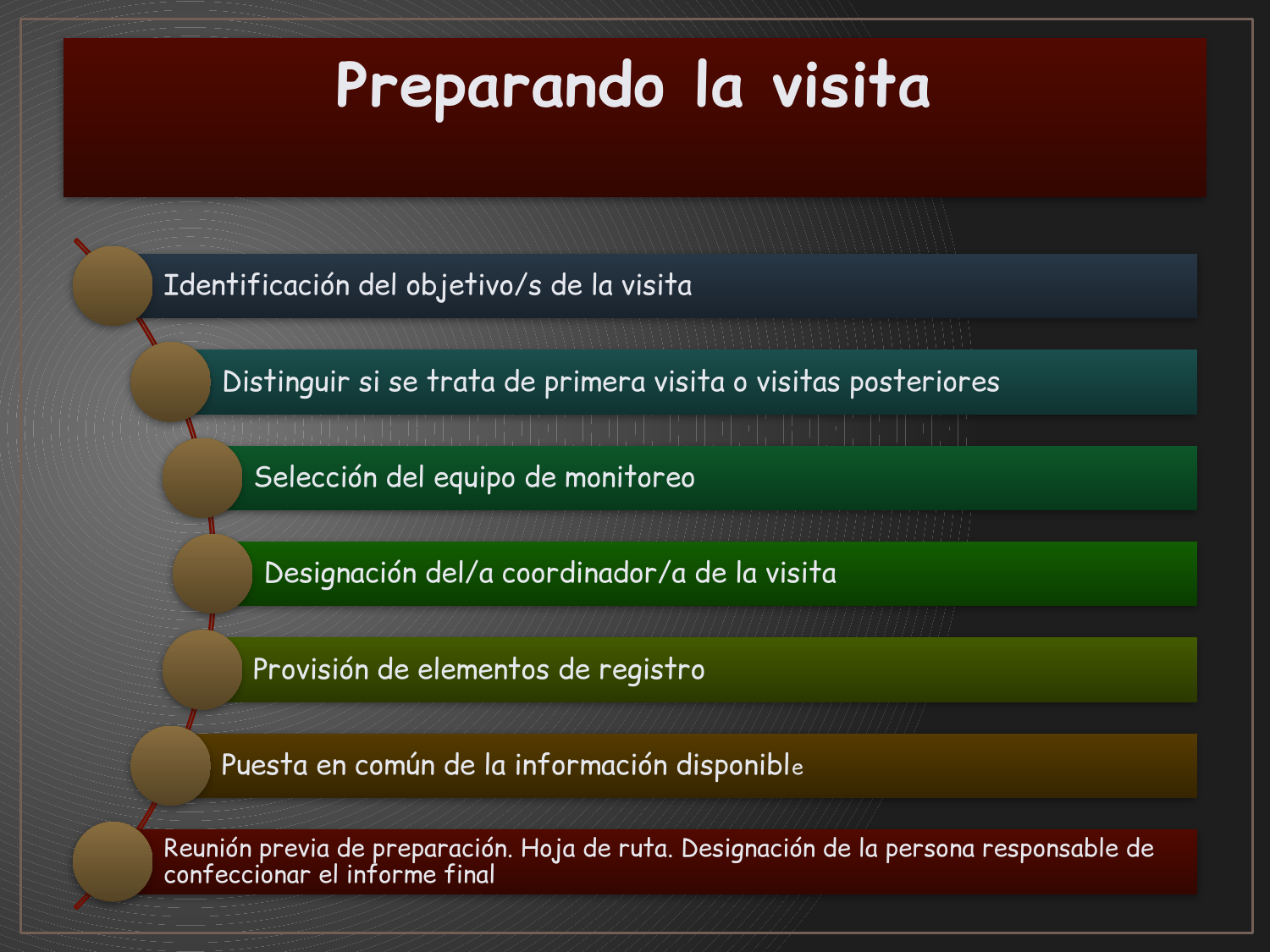

# Preparando la visita
Identificación del objetivo/s de la visita
Distinguir si se trata de primera visita o visitas posteriores
Selección del equipo de monitoreo
Designación del/a coordinador/a de la visita
Provisión de elementos de registro
Puesta en común de la información disponible
Reunión previa de preparación. Hoja de ruta. Designación de la persona responsable de confeccionar el informe final